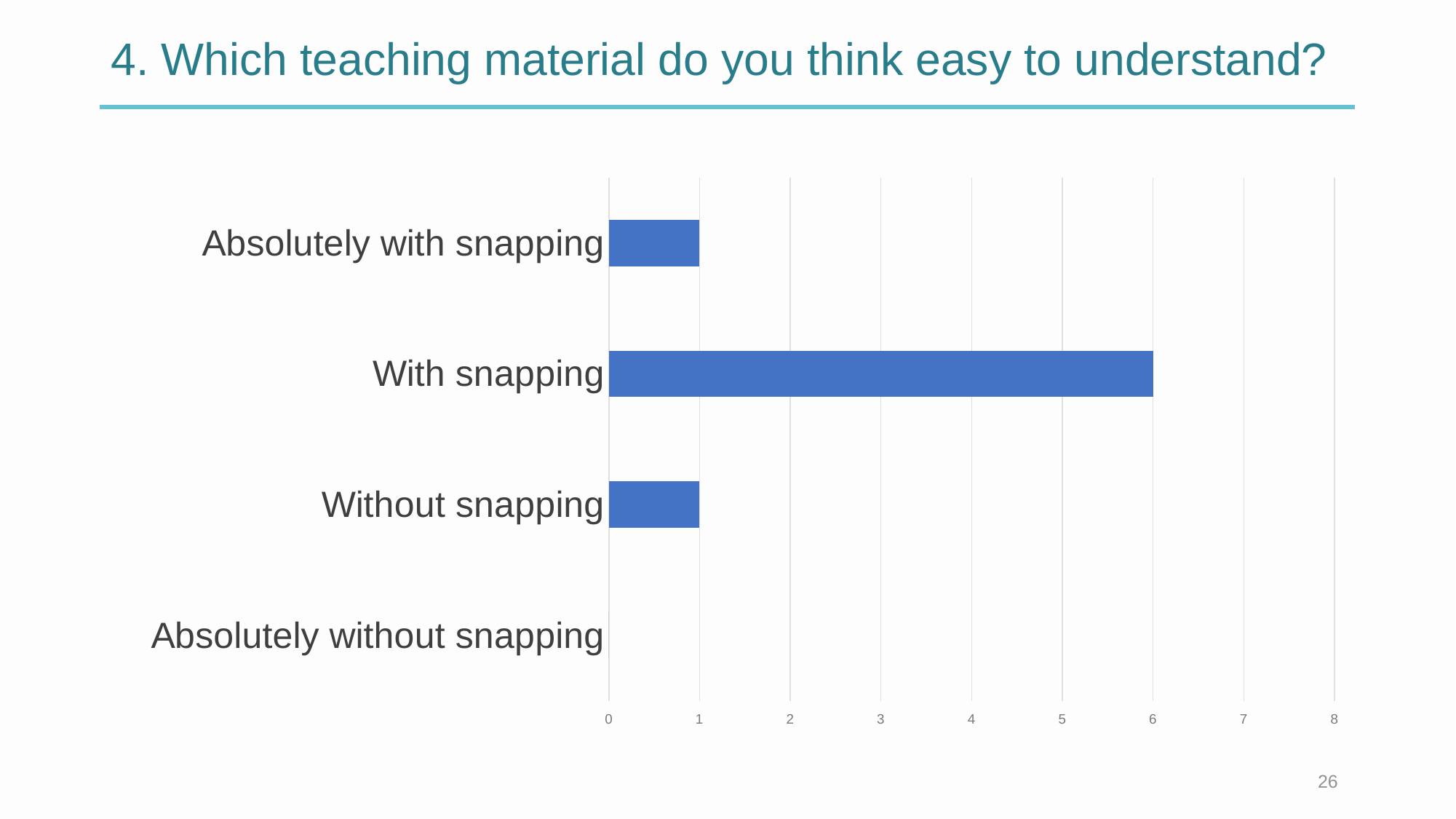

# 4. Which teaching material do you think easy to understand?

### Chart

| Category |  |
|---|---|
| Absolutely with snapping | 1.0 |
| With snapping | 6.0 |
| Without snapping | 1.0 |
| Absolutely without snapping | 0.0 |
26